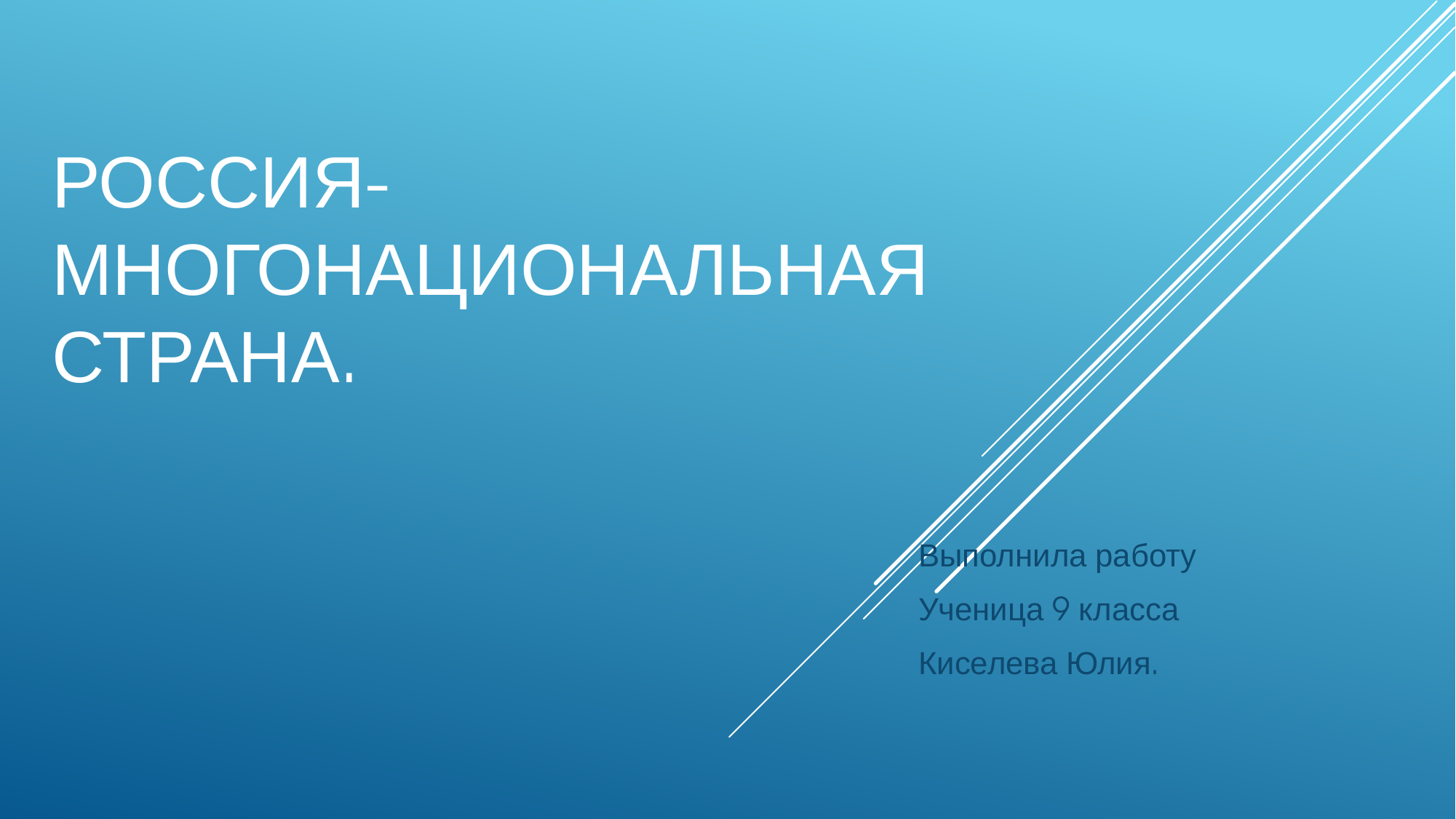

# Россия-многонациональная страна.
Выполнила работу
Ученица 9 класса
Киселева Юлия.